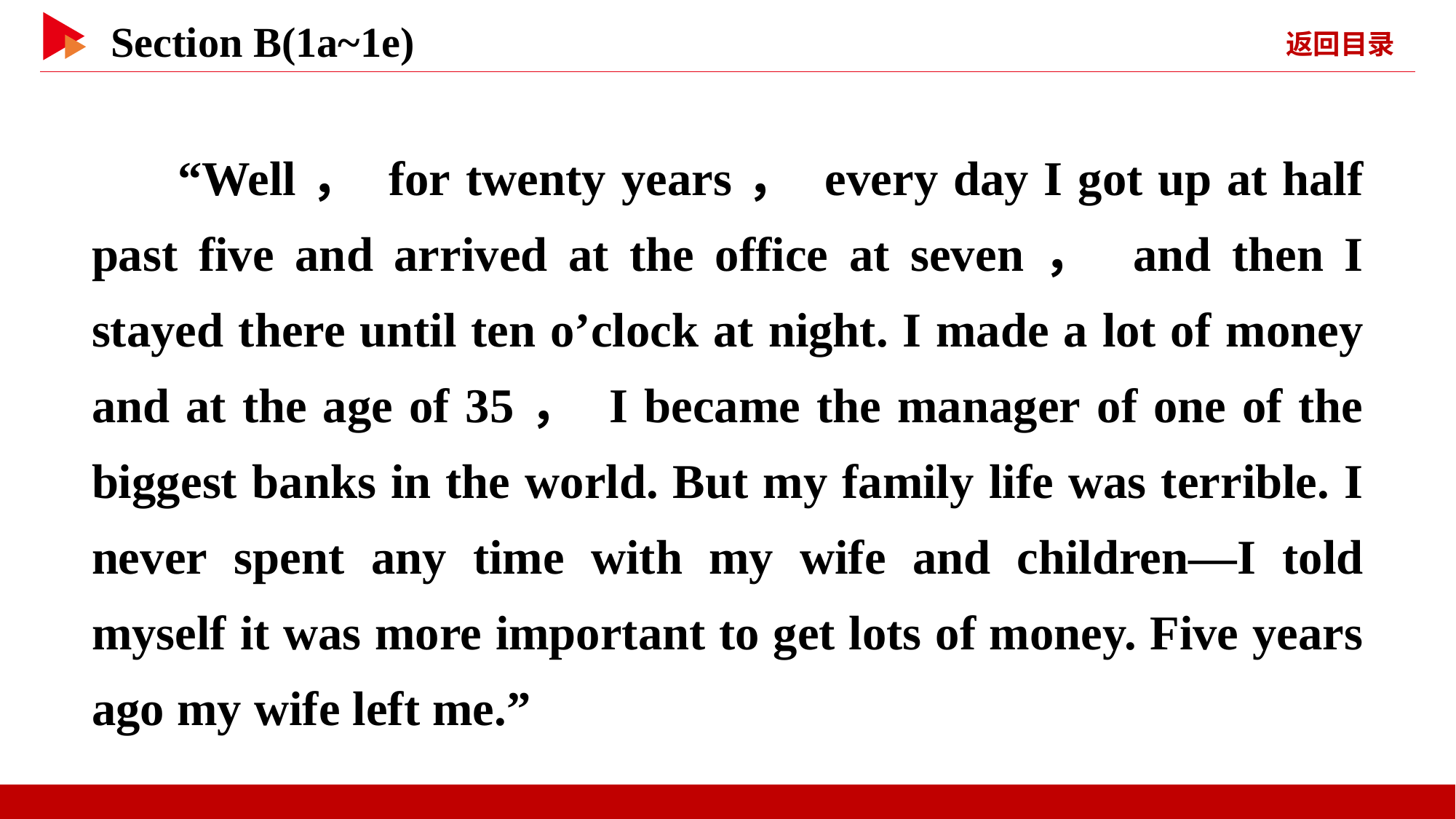

“Well， for twenty years， every day I got up at half past five and arrived at the office at seven， and then I stayed there until ten o’clock at night. I made a lot of money and at the age of 35， I became the manager of one of the biggest banks in the world. But my family life was terrible. I never spent any time with my wife and children—I told myself it was more important to get lots of money. Five years ago my wife left me.”